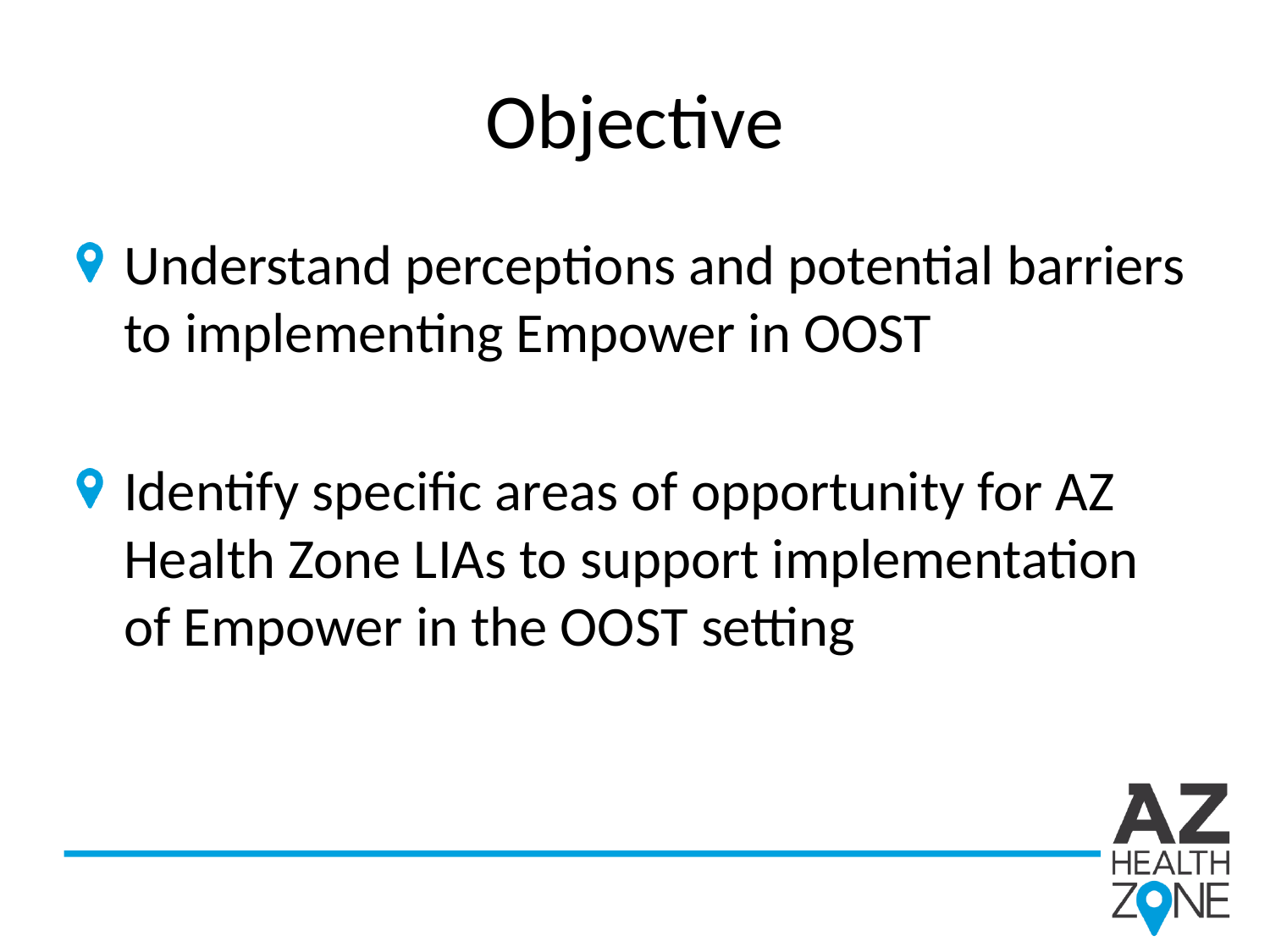

# Objective
Understand perceptions and potential barriers to implementing Empower in OOST

Identify specific areas of opportunity for AZ Health Zone LIAs to support implementation of Empower in the OOST setting